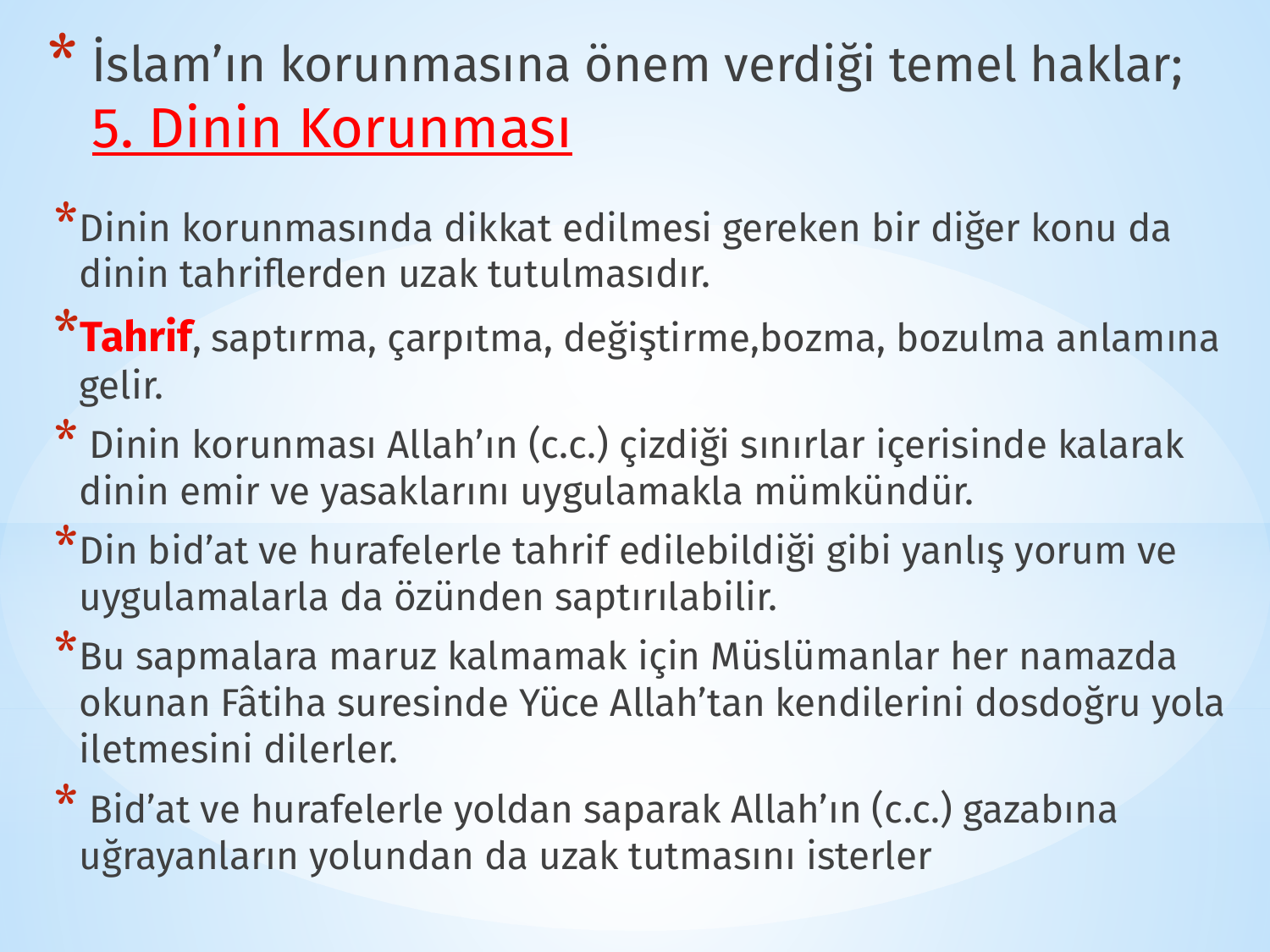

# İslam’ın korunmasına önem verdiği temel haklar; 5. Dinin Korunması
Dinin korunmasında dikkat edilmesi gereken bir diğer konu da dinin tahriflerden uzak tutulmasıdır.
Tahrif, saptırma, çarpıtma, değiştirme,bozma, bozulma anlamına gelir.
 Dinin korunması Allah’ın (c.c.) çizdiği sınırlar içerisinde kalarak dinin emir ve yasaklarını uygulamakla mümkündür.
Din bid’at ve hurafelerle tahrif edilebildiği gibi yanlış yorum ve uygulamalarla da özünden saptırılabilir.
Bu sapmalara maruz kalmamak için Müslümanlar her namazda okunan Fâtiha suresinde Yüce Allah’tan kendilerini dosdoğru yola iletmesini dilerler.
 Bid’at ve hurafelerle yoldan saparak Allah’ın (c.c.) gazabına uğrayanların yolundan da uzak tutmasını isterler